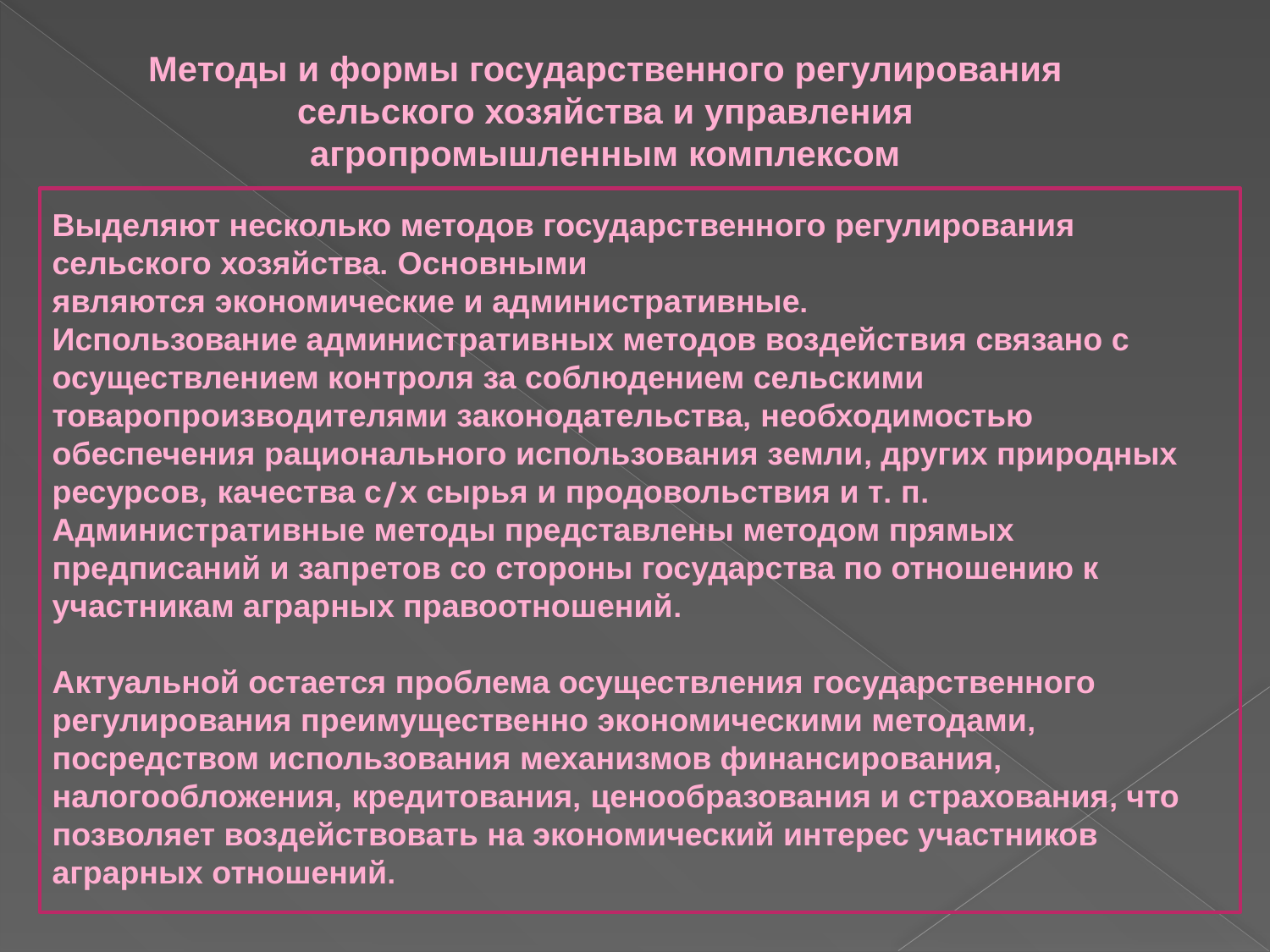

Методы и формы государственного регулирования сельского хозяйства и управления агропромышленным комплексом

Выделяют несколько методов государственного регулирования сельского хозяйства. Основными являются экономические и административные.
Использование административных методов воздействия связано с осуществлением контроля за соблюдением сельскими товаропроизводителями законодательства, необходимостью обеспечения рационального использования земли, других природных ресурсов, качества с/х сырья и продовольствия и т. п. Административные методы представлены методом прямых предписаний и запретов со стороны государства по отношению к участникам аграрных правоотношений.

Актуальной остается проблема осуществления государственного регулирования преимущественно экономическими методами, посредством использования механизмов финансирования, налогообложения, кредитования, ценообразования и страхования, что позволяет воздействовать на экономический интерес участников аграрных отношений.